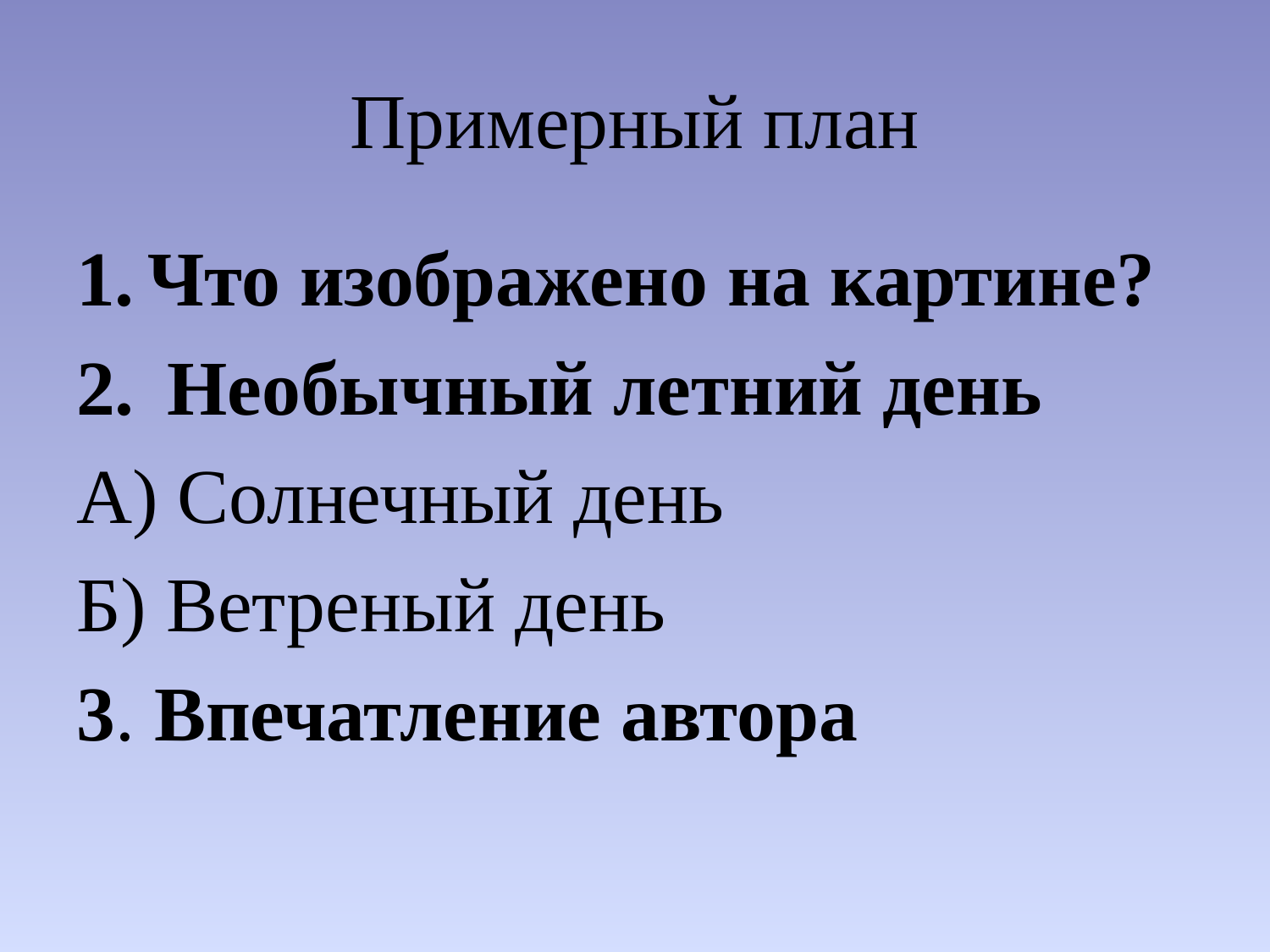

# Примерный план
Что изображено на картине?
 Необычный летний день
А) Солнечный день
Б) Ветреный день
3. Впечатление автора